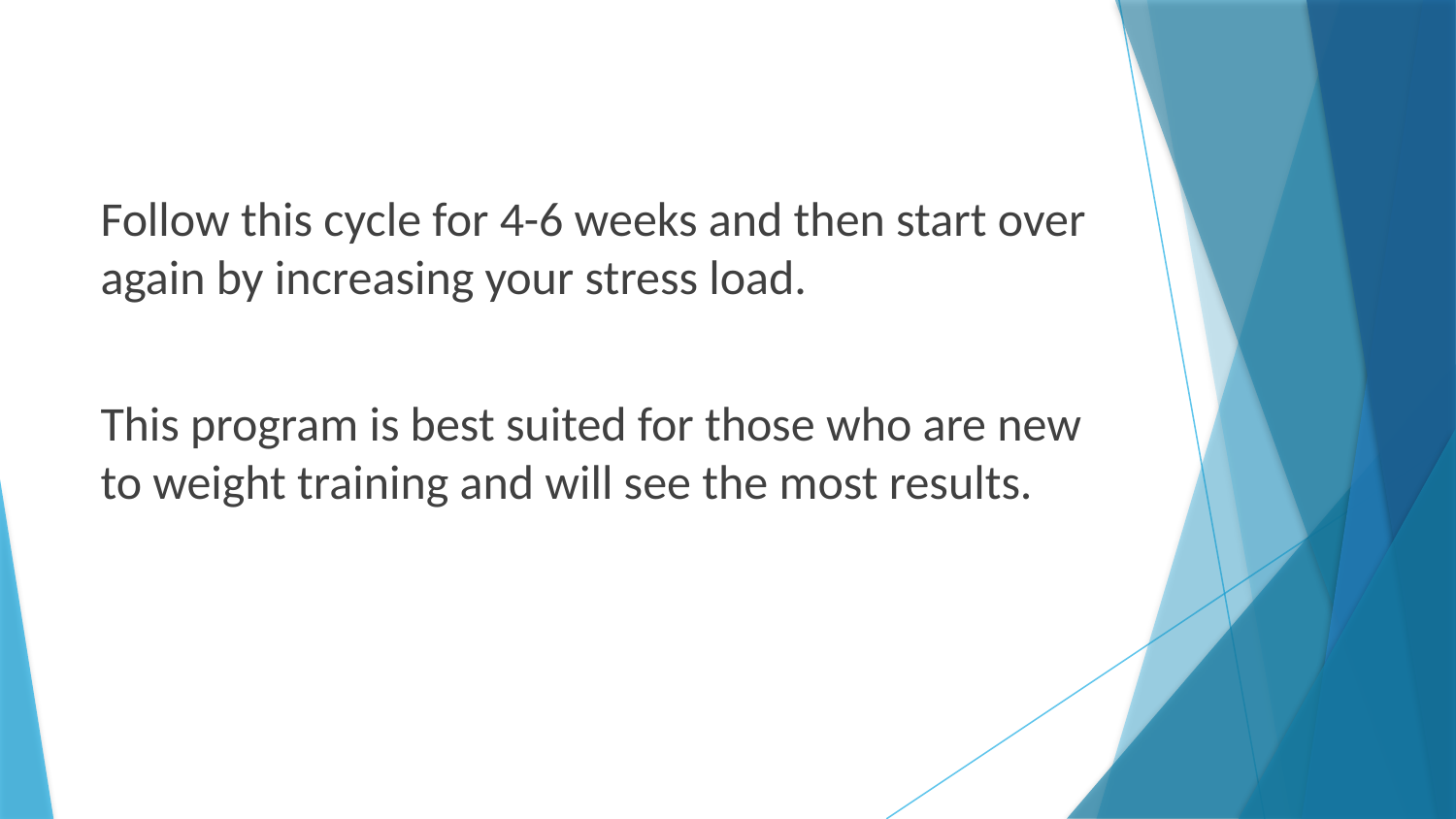

Follow this cycle for 4-6 weeks and then start over again by increasing your stress load.

This program is best suited for those who are new to weight training and will see the most results.